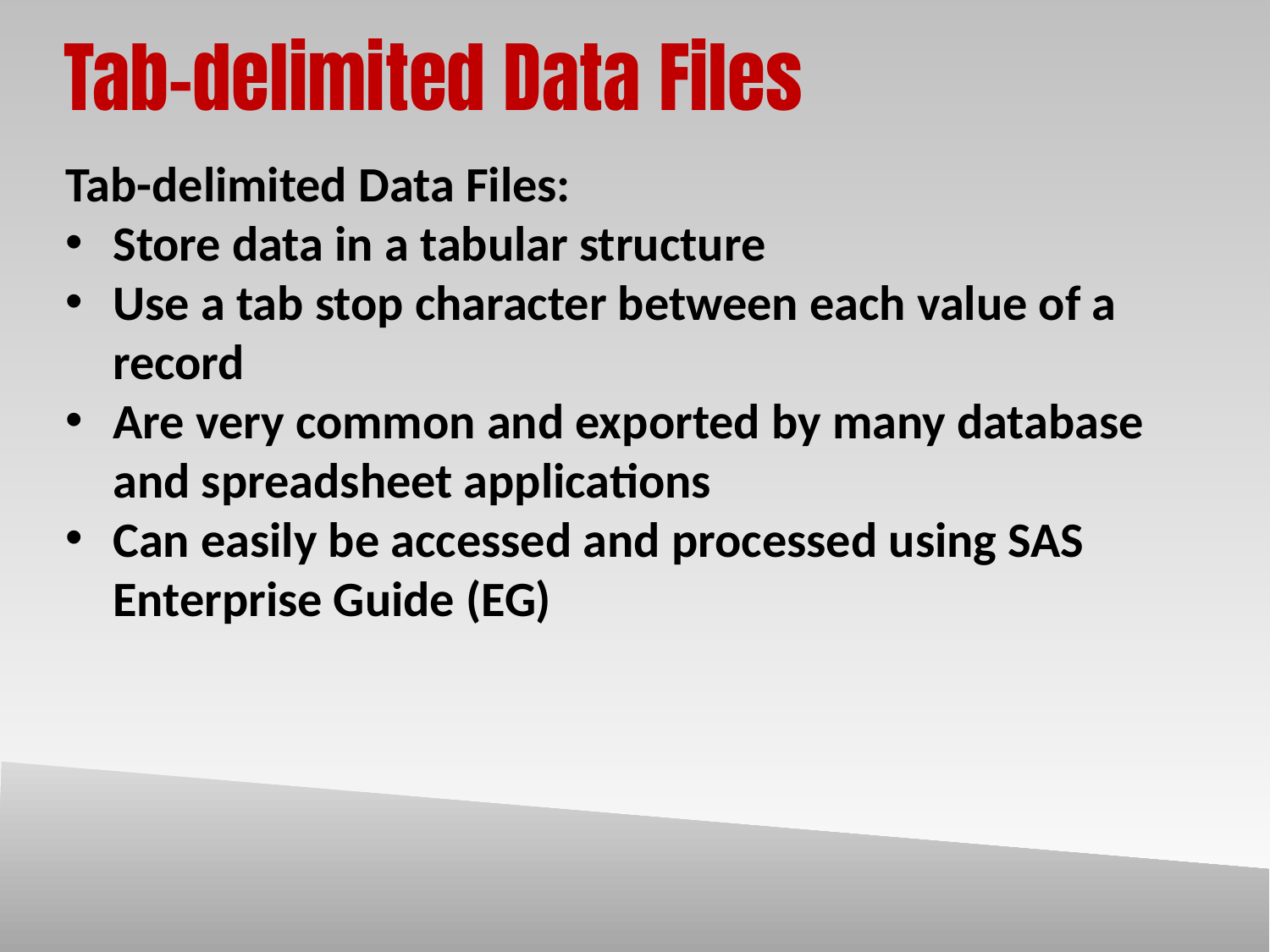

Tab-delimited Data Files
Tab-delimited Data Files:
Store data in a tabular structure
Use a tab stop character between each value of a record
Are very common and exported by many database and spreadsheet applications
Can easily be accessed and processed using SAS Enterprise Guide (EG)